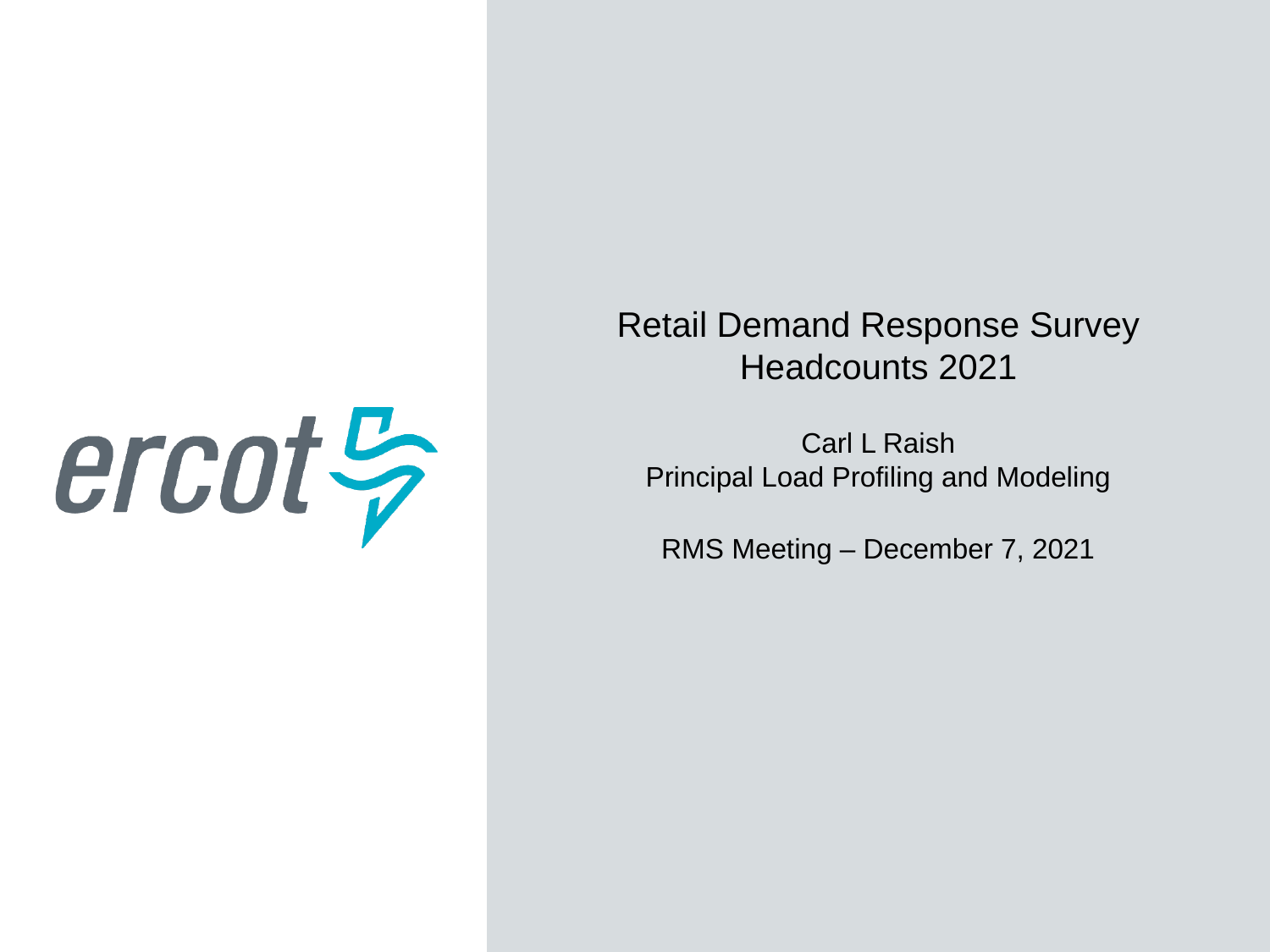

Retail Demand Response Survey Headcounts 2021

Carl L Raish
Principal Load Profiling and Modeling

RMS Meeting – December 7, 2021